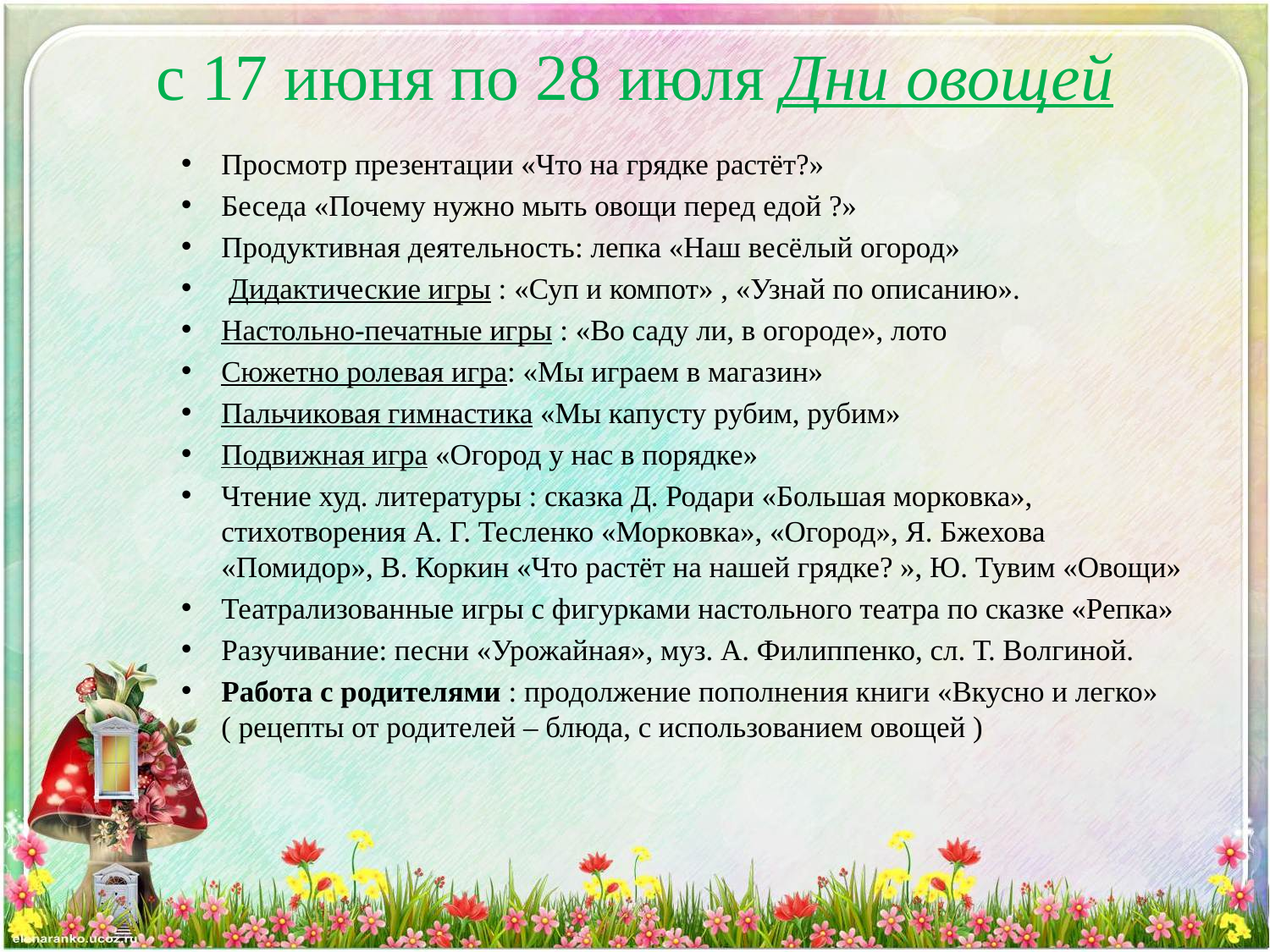

# с 17 июня по 28 июля Дни овощей
Просмотр презентации «Что на грядке растёт?»
Беседа «Почему нужно мыть овощи перед едой ?»
Продуктивная деятельность: лепка «Наш весёлый огород»
 Дидактические игры : «Суп и компот» , «Узнай по описанию».
Настольно-печатные игры : «Во саду ли, в огороде», лото
Сюжетно ролевая игра: «Мы играем в магазин»
Пальчиковая гимнастика «Мы капусту рубим, рубим»
Подвижная игра «Огород у нас в порядке»
Чтение худ. литературы : сказка Д. Родари «Большая морковка», стихотворения А. Г. Тесленко «Морковка», «Огород», Я. Бжехова «Помидор», В. Коркин «Что растёт на нашей грядке? », Ю. Тувим «Овощи»
Театрализованные игры с фигурками настольного театра по сказке «Репка»
Разучивание: песни «Урожайная», муз. А. Филиппенко, сл. Т. Волгиной.
Работа с родителями : продолжение пополнения книги «Вкусно и легко» ( рецепты от родителей – блюда, с использованием овощей )